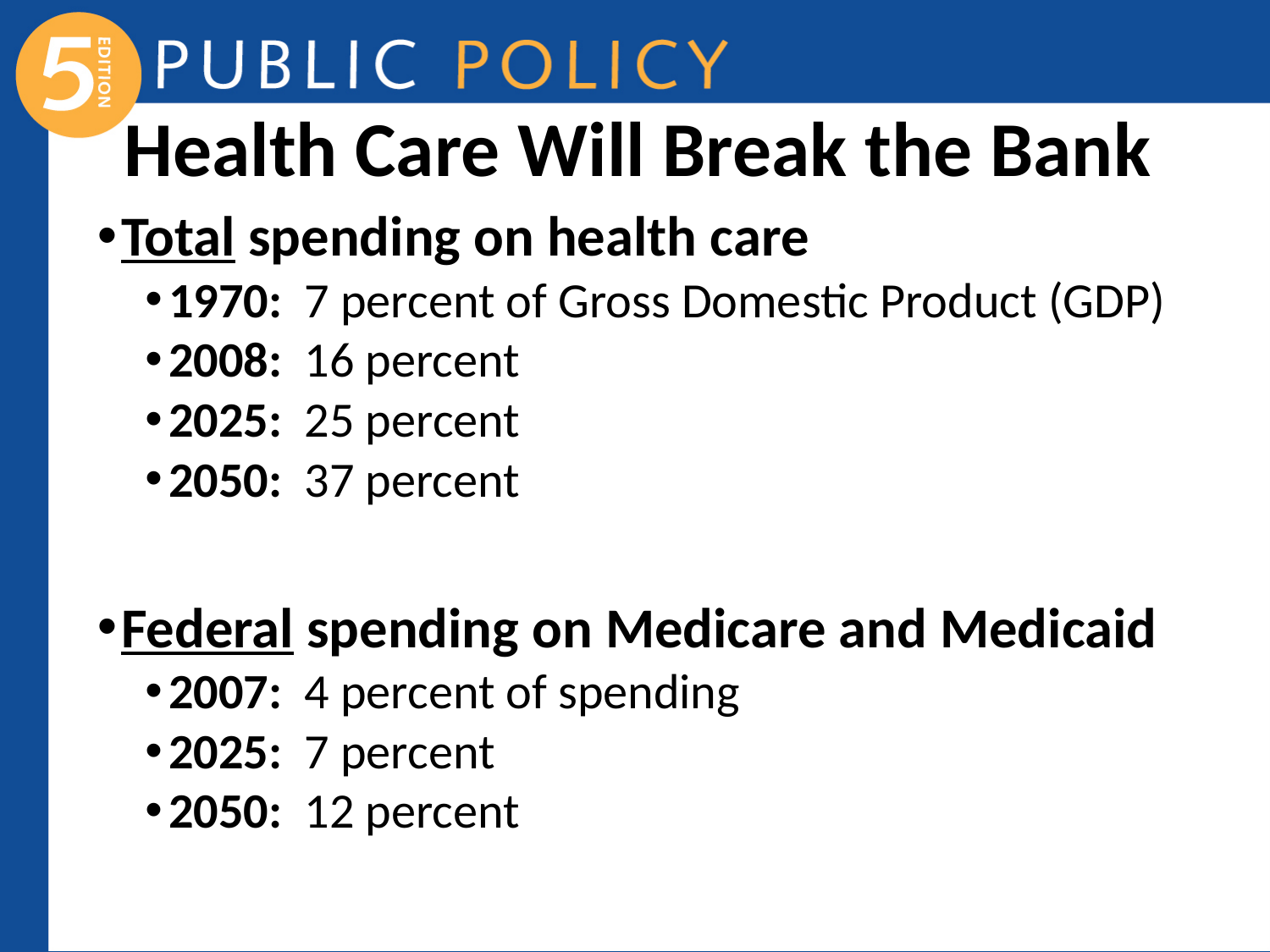

# Health Care Will Break the Bank
Total spending on health care
1970:  7 percent of Gross Domestic Product (GDP)
2008:  16 percent
2025:  25 percent
2050:  37 percent

Federal spending on Medicare and Medicaid
2007:  4 percent of spending
2025:  7 percent
2050:  12 percent